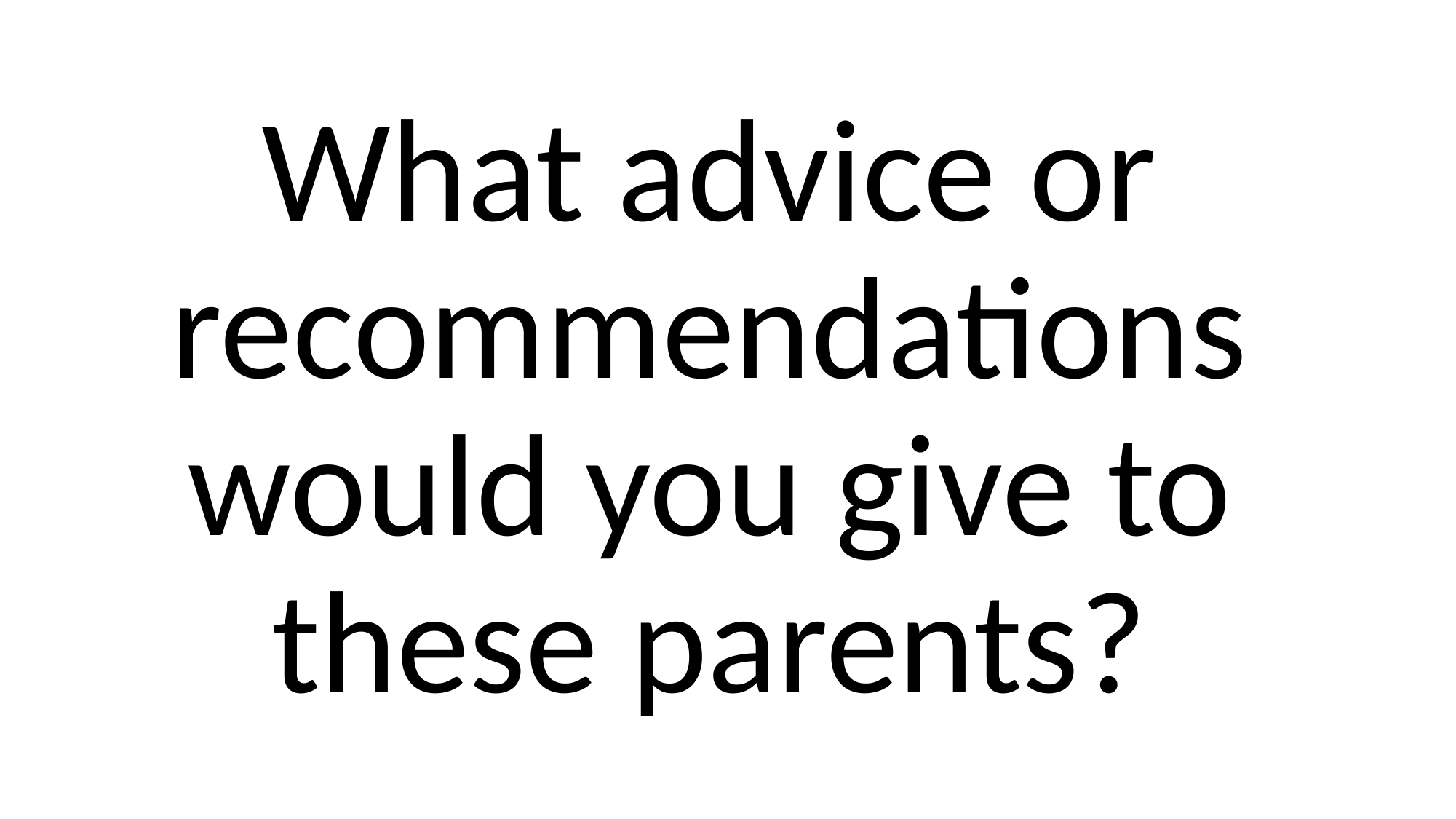

What advice or recommendations would you give to these parents?